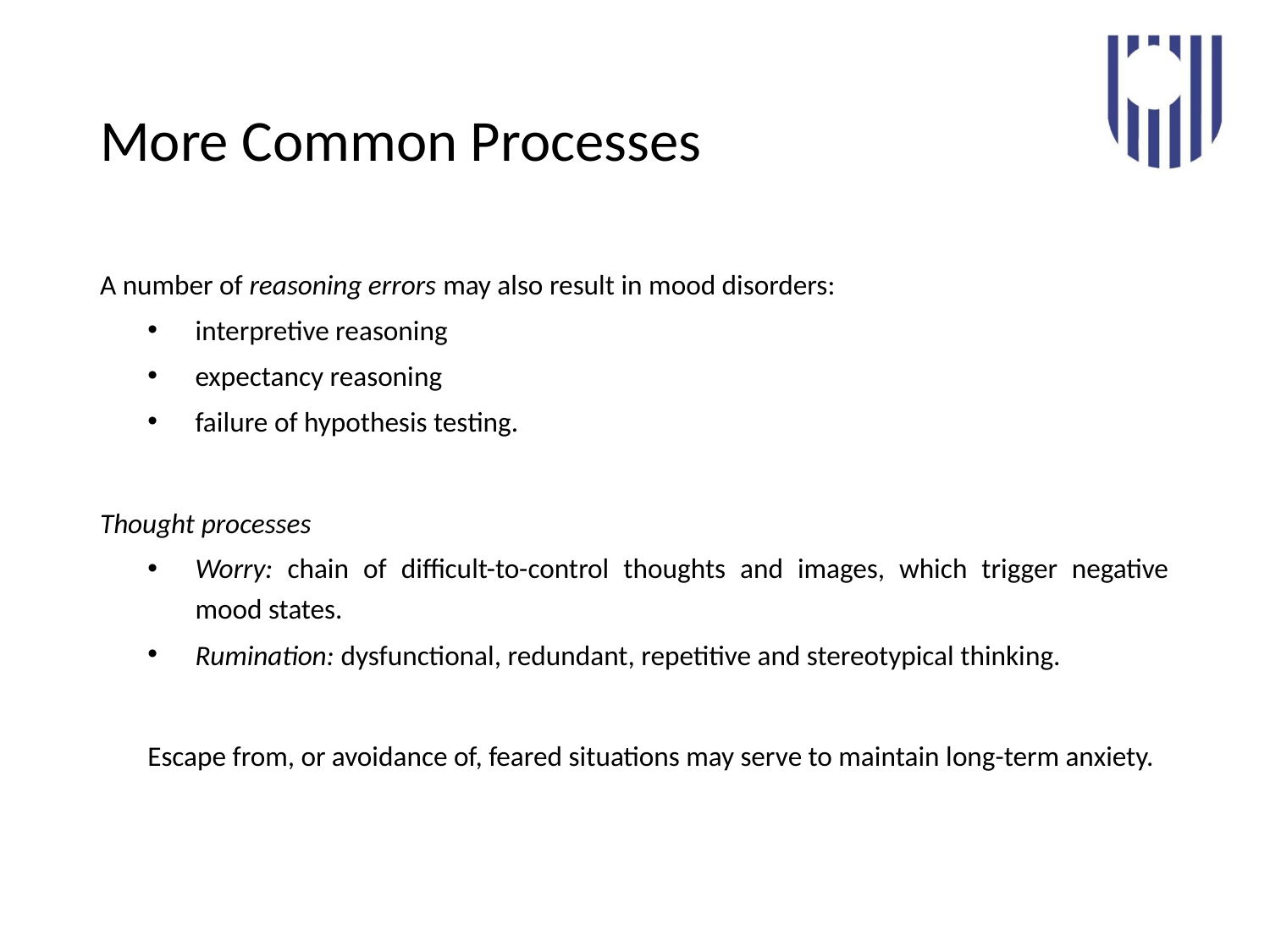

# More Common Processes
A number of reasoning errors may also result in mood disorders:
interpretive reasoning
expectancy reasoning
failure of hypothesis testing.

Thought processes
Worry: chain of difficult-to-control thoughts and images, which trigger negative mood states.
Rumination: dysfunctional, redundant, repetitive and stereotypical thinking.

Escape from, or avoidance of, feared situations may serve to maintain long-term anxiety.